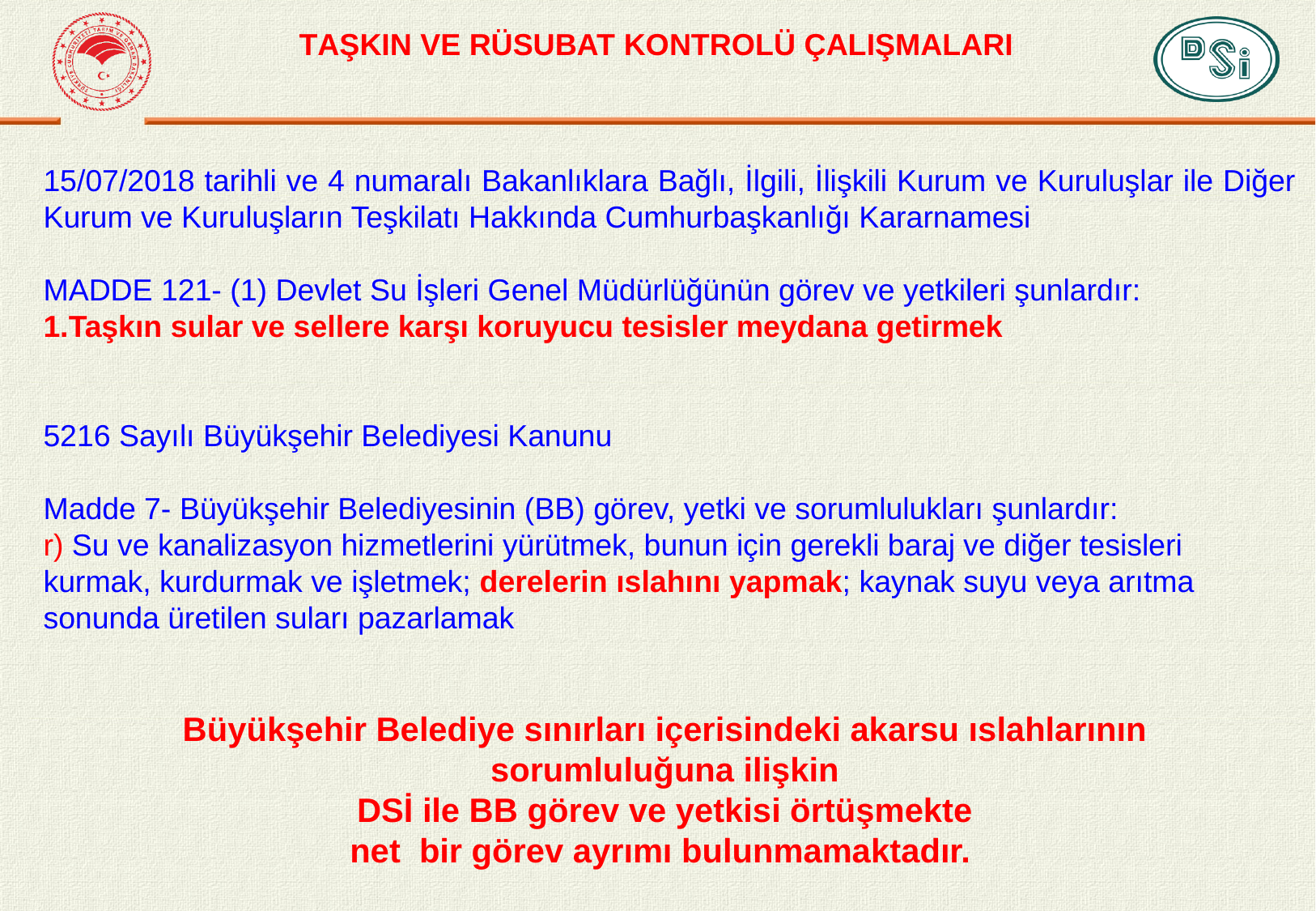

TAŞKIN VE RÜSUBAT KONTROLÜ ÇALIŞMALARI
15/07/2018 tarihli ve 4 numaralı Bakanlıklara Bağlı, İlgili, İlişkili Kurum ve Kuruluşlar ile Diğer Kurum ve Kuruluşların Teşkilatı Hakkında Cumhurbaşkanlığı Kararnamesi

MADDE 121- (1) Devlet Su İşleri Genel Müdürlüğünün görev ve yetkileri şunlardır:
1.Taşkın sular ve sellere karşı koruyucu tesisler meydana getirmek

5216 Sayılı Büyükşehir Belediyesi Kanunu

Madde 7- Büyükşehir Belediyesinin (BB) görev, yetki ve sorumlulukları şunlardır:
r) Su ve kanalizasyon hizmetlerini yürütmek, bunun için gerekli baraj ve diğer tesisleri kurmak, kurdurmak ve işletmek; derelerin ıslahını yapmak; kaynak suyu veya arıtma sonunda üretilen suları pazarlamak

Büyükşehir Belediye sınırları içerisindeki akarsu ıslahlarının
sorumluluğuna ilişkin
DSİ ile BB görev ve yetkisi örtüşmekte
net  bir görev ayrımı bulunmamaktadır.